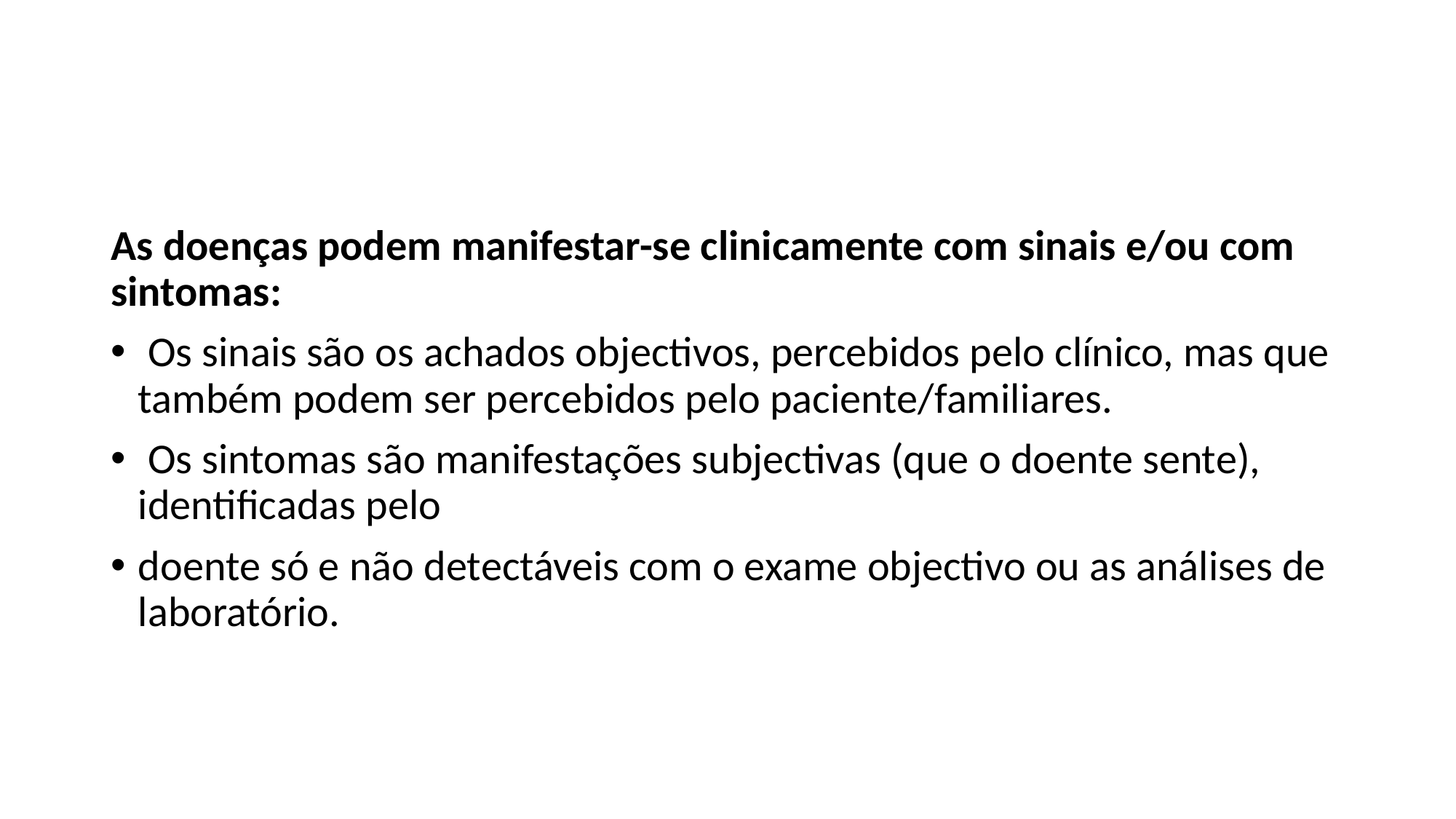

#
As doenças podem manifestar-se clinicamente com sinais e/ou com sintomas:
 Os sinais são os achados objectivos, percebidos pelo clínico, mas que também podem ser percebidos pelo paciente/familiares.
 Os sintomas são manifestações subjectivas (que o doente sente), identificadas pelo
doente só e não detectáveis com o exame objectivo ou as análises de laboratório.